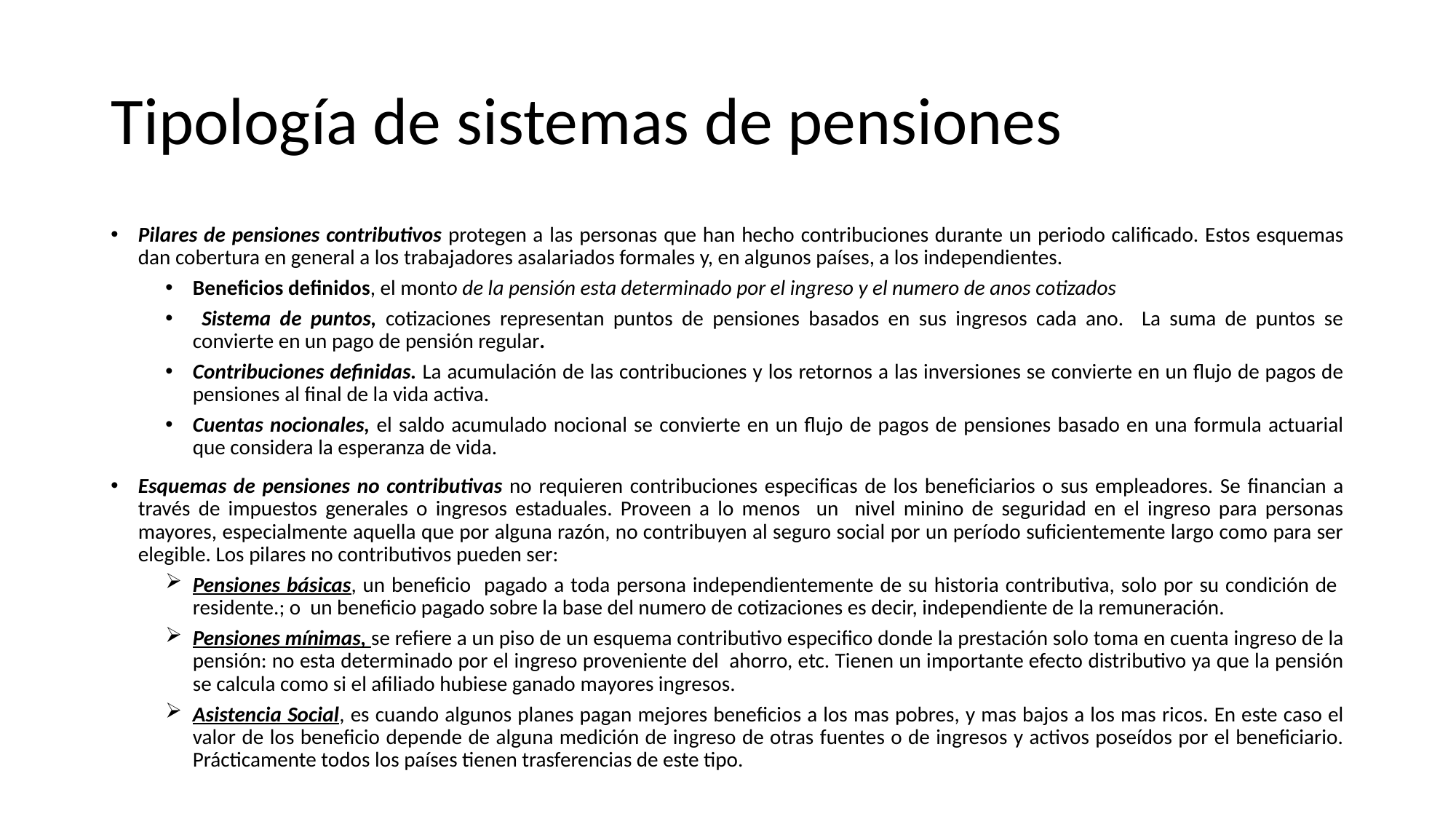

# Tipología de sistemas de pensiones
Pilares de pensiones contributivos protegen a las personas que han hecho contribuciones durante un periodo calificado. Estos esquemas dan cobertura en general a los trabajadores asalariados formales y, en algunos países, a los independientes.
Beneficios definidos, el monto de la pensión esta determinado por el ingreso y el numero de anos cotizados
 Sistema de puntos, cotizaciones representan puntos de pensiones basados en sus ingresos cada ano.  La suma de puntos se convierte en un pago de pensión regular.
Contribuciones definidas. La acumulación de las contribuciones y los retornos a las inversiones se convierte en un flujo de pagos de pensiones al final de la vida activa.
Cuentas nocionales, el saldo acumulado nocional se convierte en un flujo de pagos de pensiones basado en una formula actuarial que considera la esperanza de vida.
Esquemas de pensiones no contributivas no requieren contribuciones especificas de los beneficiarios o sus empleadores. Se financian a través de impuestos generales o ingresos estaduales. Proveen a lo menos  un  nivel minino de seguridad en el ingreso para personas mayores, especialmente aquella que por alguna razón, no contribuyen al seguro social por un período suficientemente largo como para ser elegible. Los pilares no contributivos pueden ser:
Pensiones básicas, un beneficio  pagado a toda persona independientemente de su historia contributiva, solo por su condición de  residente.; o  un beneficio pagado sobre la base del numero de cotizaciones es decir, independiente de la remuneración.
Pensiones mínimas, se refiere a un piso de un esquema contributivo especifico donde la prestación solo toma en cuenta ingreso de la pensión: no esta determinado por el ingreso proveniente del  ahorro, etc. Tienen un importante efecto distributivo ya que la pensión se calcula como si el afiliado hubiese ganado mayores ingresos.
Asistencia Social, es cuando algunos planes pagan mejores beneficios a los mas pobres, y mas bajos a los mas ricos. En este caso el valor de los beneficio depende de alguna medición de ingreso de otras fuentes o de ingresos y activos poseídos por el beneficiario. Prácticamente todos los países tienen trasferencias de este tipo.